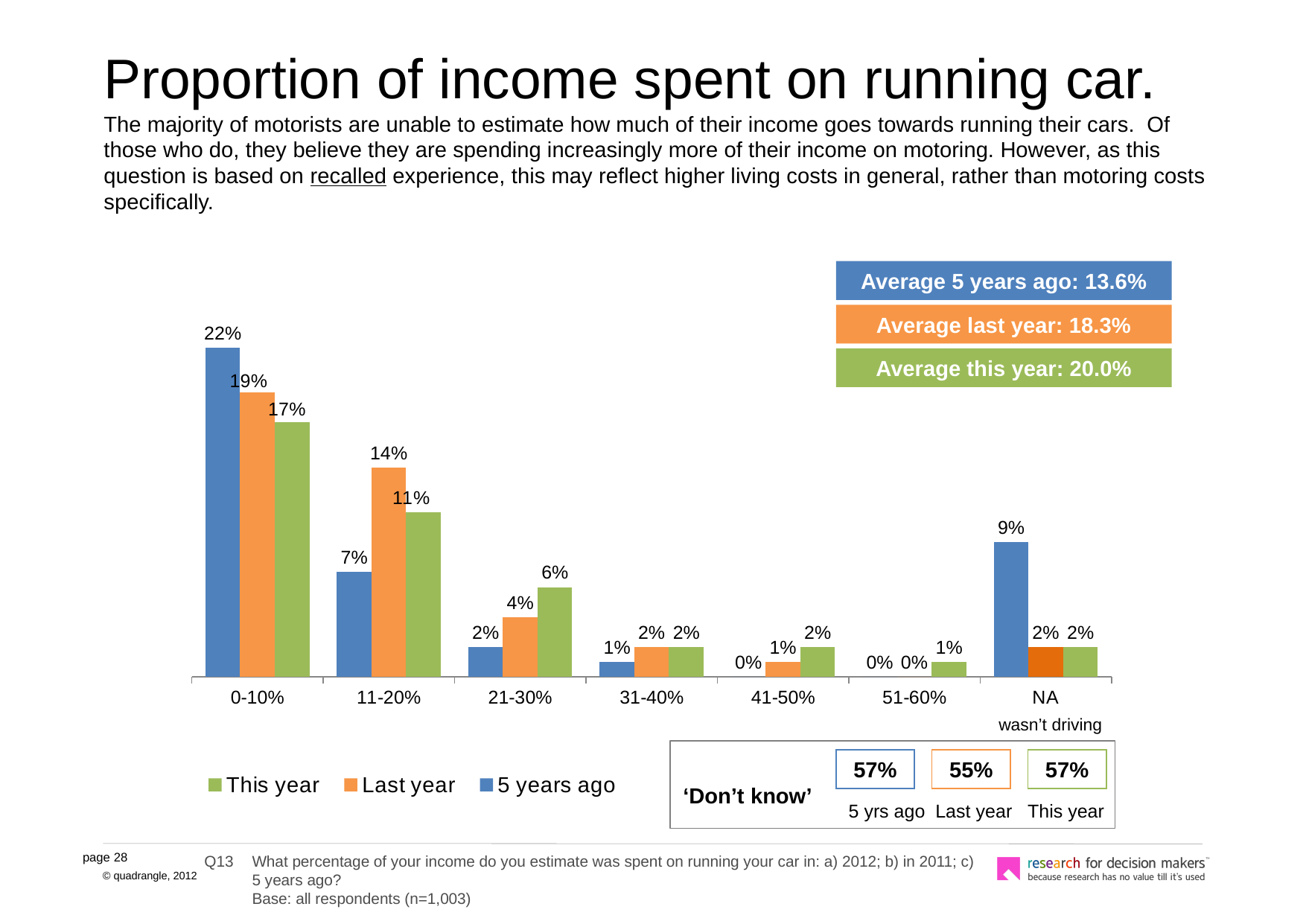

# Proportion of income spent on running car. The majority of motorists are unable to estimate how much of their income goes towards running their cars.  Of those who do, they believe they are spending increasingly more of their income on motoring. However, as this question is based on recalled experience, this may reflect higher living costs in general, rather than motoring costs specifically.
Average 5 years ago: 13.6%

### Chart

| Category | This year | Last year | 5 years ago |
|---|---|---|---|
| NA | 0.02000000000000001 | 0.02000000000000001 | 0.09000000000000002 |
| 51-60% | 0.010000000000000005 | 0.0 | 0.0 |
| 41-50% | 0.02000000000000001 | 0.010000000000000005 | 0.0 |
| 31-40% | 0.02000000000000001 | 0.02000000000000001 | 0.010000000000000005 |
| 21-30% | 0.06000000000000003 | 0.04000000000000002 | 0.02000000000000001 |
| 11-20% | 0.11000000000000001 | 0.14 | 0.07000000000000002 |
| 0-10% | 0.17 | 0.19 | 0.22000000000000003 |
Average last year: 18.3%
Average this year: 20.0%
wasn’t driving

	‘Don’t know’
57%
55%
57%
5 yrs ago
Last year
This year

Q13	What percentage of your income do you estimate was spent on running your car in: a) 2012; b) in 2011; c) 5 years ago?
	Base: all respondents (n=1,003)